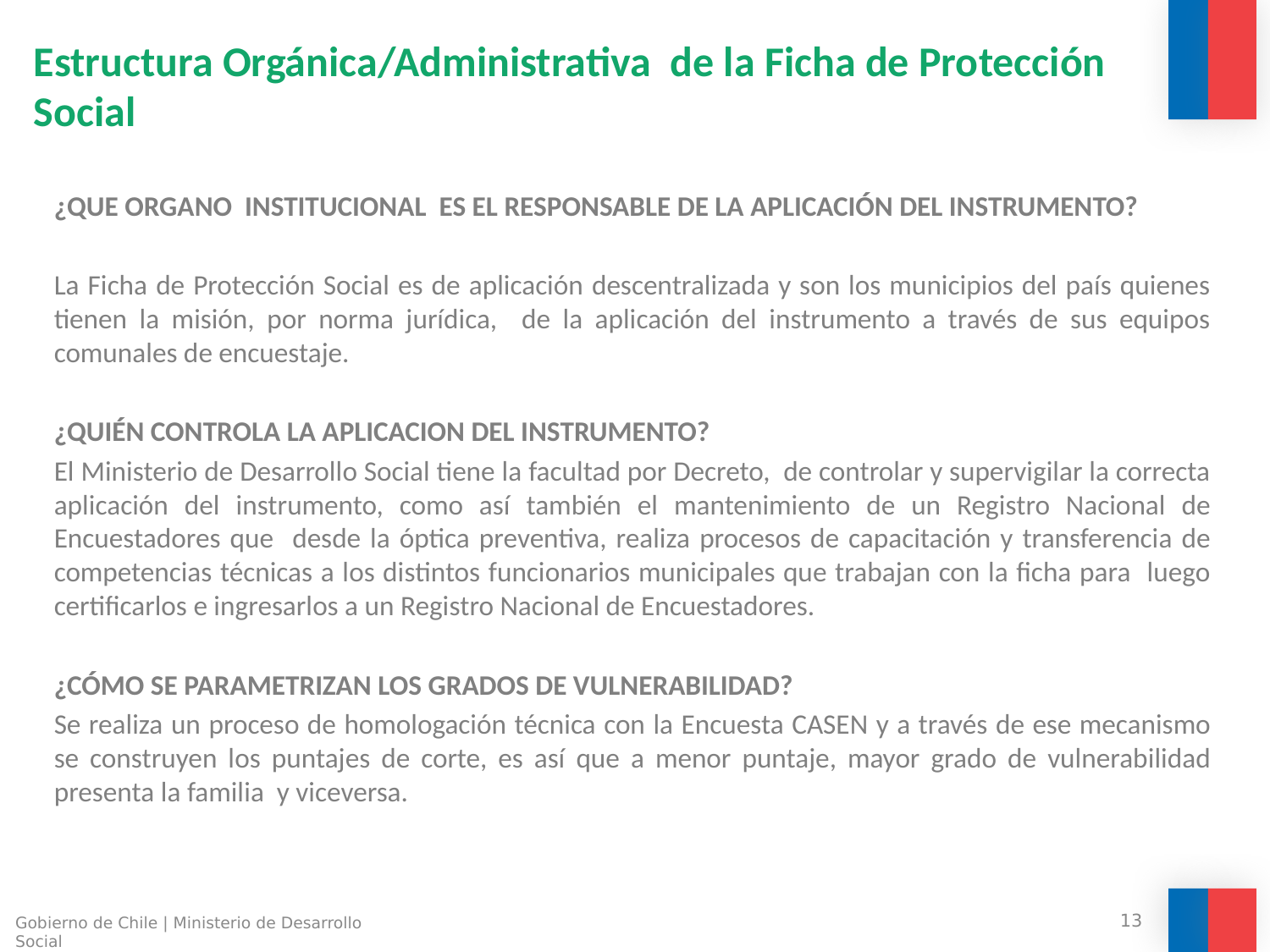

Estructura Orgánica/Administrativa  de la Ficha de Protección Social

¿QUE ORGANO  INSTITUCIONAL  ES EL RESPONSABLE DE LA APLICACIÓN DEL INSTRUMENTO?

La Ficha de Protección Social es de aplicación descentralizada y son los municipios del país quienes tienen la misión, por norma jurídica,  de la aplicación del instrumento a través de sus equipos comunales de encuestaje.

¿QUIÉN CONTROLA LA APLICACION DEL INSTRUMENTO?
El Ministerio de Desarrollo Social tiene la facultad por Decreto,  de controlar y supervigilar la correcta aplicación del instrumento, como así también el mantenimiento de un Registro Nacional de Encuestadores que  desde la óptica preventiva, realiza procesos de capacitación y transferencia de competencias técnicas a los distintos funcionarios municipales que trabajan con la ficha para  luego certificarlos e ingresarlos a un Registro Nacional de Encuestadores.

¿CÓMO SE PARAMETRIZAN LOS GRADOS DE VULNERABILIDAD?
Se realiza un proceso de homologación técnica con la Encuesta CASEN y a través de ese mecanismo se construyen los puntajes de corte, es así que a menor puntaje, mayor grado de vulnerabilidad presenta la familia  y viceversa.

Gobierno de Chile | Ministerio de Desarrollo Social
13